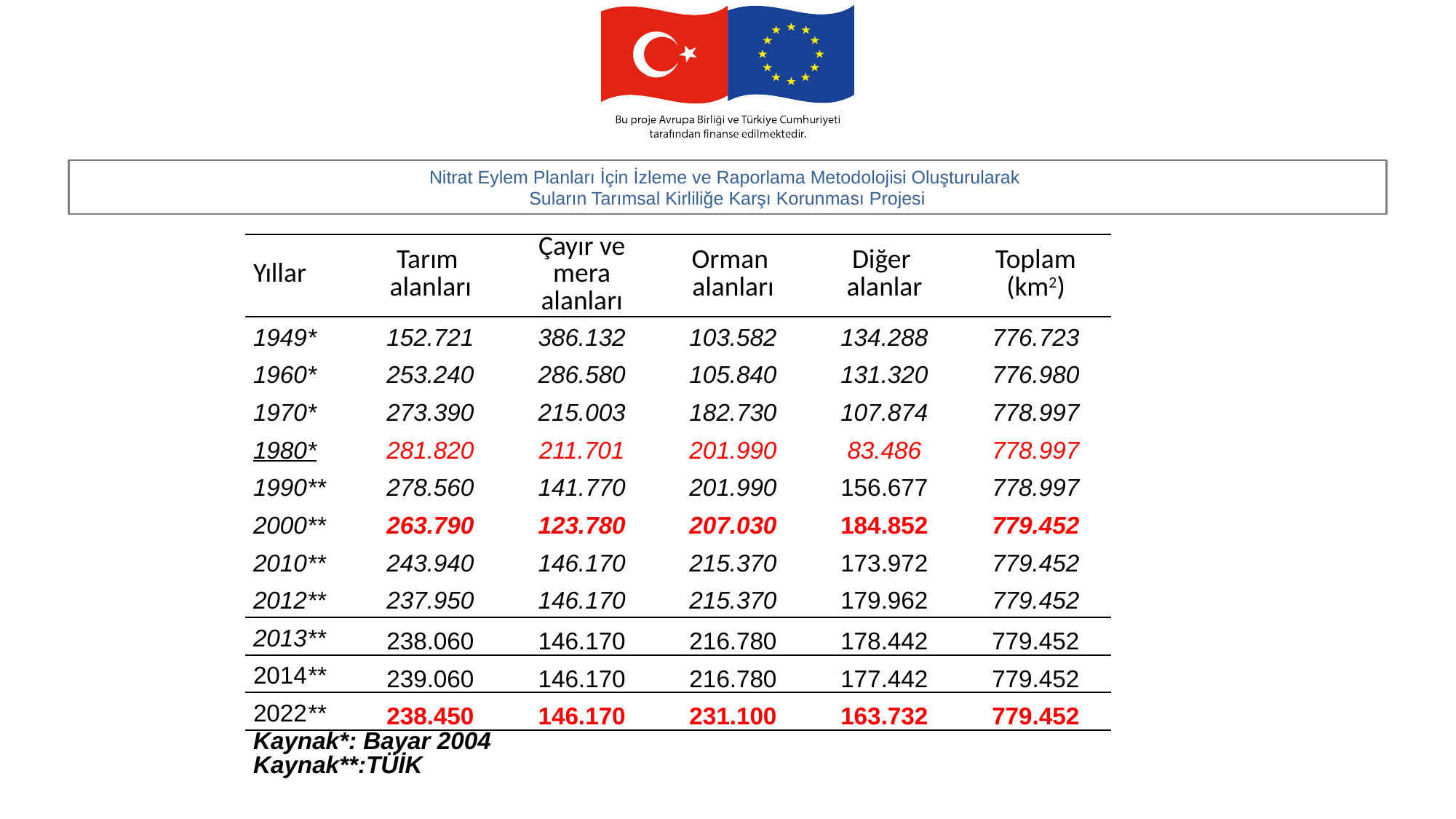

| Yıllar | Tarım alanları | Çayır ve mera alanları | Orman alanları | Diğer alanlar | Toplam (km2) |
| --- | --- | --- | --- | --- | --- |
| 1949\* | 152.721 | 386.132 | 103.582 | 134.288 | 776.723 |
| 1960\* | 253.240 | 286.580 | 105.840 | 131.320 | 776.980 |
| 1970\* | 273.390 | 215.003 | 182.730 | 107.874 | 778.997 |
| 1980\* | 281.820 | 211.701 | 201.990 | 83.486 | 778.997 |
| 1990\*\* | 278.560 | 141.770 | 201.990 | 156.677 | 778.997 |
| 2000\*\* | 263.790 | 123.780 | 207.030 | 184.852 | 779.452 |
| 2010\*\* | 243.940 | 146.170 | 215.370 | 173.972 | 779.452 |
| 2012\*\* | 237.950 | 146.170 | 215.370 | 179.962 | 779.452 |
| 2013\*\* | 238.060 | 146.170 | 216.780 | 178.442 | 779.452 |
| 2014\*\* | 239.060 | 146.170 | 216.780 | 177.442 | 779.452 |
| 2022\*\* | 238.450 | 146.170 | 231.100 | 163.732 | 779.452 |
| Kaynak\*: Bayar 2004 Kaynak\*\*:TÜİK |  |  |  |  |  |